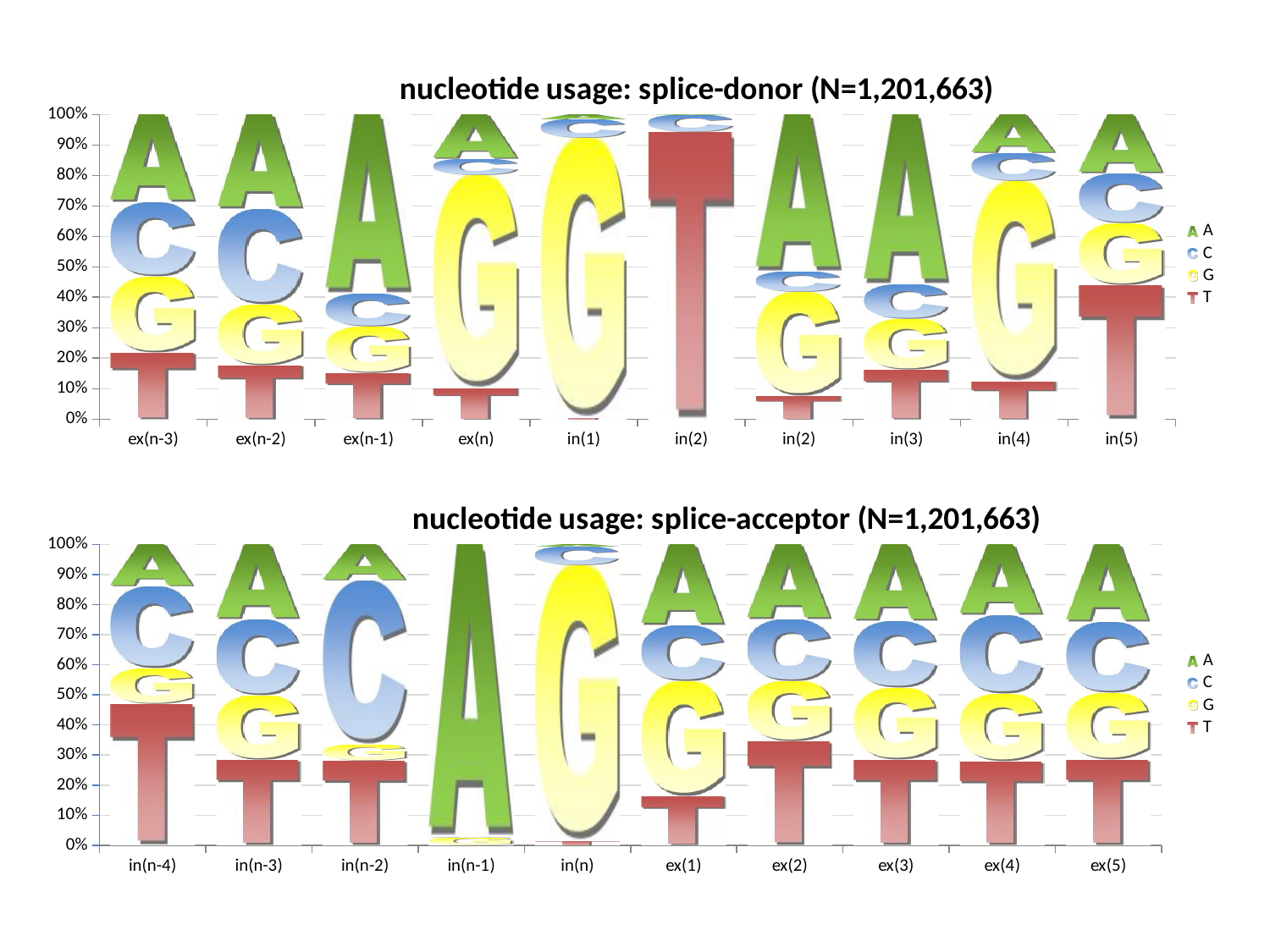

### Chart: nucleotide usage: splice-donor (N=1,201,663)

| Category |  |  |  |  |
|---|---|---|---|---|
| ex(n-3) | 0.21931939320757987 | 0.24855304690250096 | 0.24523015188118472 | 0.2868974080087346 |
| ex(n-2) | 0.17581884438482343 | 0.20018424466759818 | 0.31639569496605957 | 0.30760121598151896 |
| ex(n-1) | 0.1523754996201098 | 0.1513460928729603 | 0.11023057213212023 | 0.5860478353748099 |
| ex(n) | 0.10139448414405701 | 0.7005000570043348 | 0.052106955111374816 | 0.14599850374023338 |
| in(1) | 0.005113746532929782 | 0.9199243049007917 | 0.06031141842596469 | 0.014650530140313884 |
| in(2) | 0.9428358866004863 | 0.000351179989730898 | 0.05637853541300681 | 0.0004343979967761344 |
| in(2) | 0.07652727927879946 | 0.3418737200030291 | 0.06603681731067695 | 0.5155621834074944 |
| in(3) | 0.16361658801178033 | 0.16639606944709126 | 0.11502559369806675 | 0.5549617488430616 |
| in(4) | 0.12297124901074595 | 0.6598905017463299 | 0.09242524734472143 | 0.12471300189820275 |
| in(5) | 0.4395483592321641 | 0.20362697361905957 | 0.16443046012068274 | 0.1923942070280936 |

### Chart: nucleotide usage: splice-acceptor (N=1,201,663)

| Category |  |  |  |  |
|---|---|---|---|---|
| in(n-4) | 0.47153736114035305 | 0.11836846104107392 | 0.27154285352881796 | 0.13855132428975508 |
| in(n-3) | 0.28627410513596585 | 0.21252048203198404 | 0.25358107888817416 | 0.24762433394387615 |
| in(n-2) | 0.2834588399576255 | 0.05152858996241042 | 0.5461955639809164 | 0.11881700609904769 |
| in(n-1) | 0.0001947301364858534 | 0.027682470043597918 | 0.00023800350014937632 | 0.971884796319767 |
| in(n) | 0.015787288116551813 | 0.9150019597840658 | 0.06402460590032313 | 0.005186146199059139 |
| ex(1) | 0.16412505003482675 | 0.3820031073603831 | 0.18569931836130432 | 0.2681725242434859 |
| ex(2) | 0.3476956517759138 | 0.2001309851430892 | 0.2042020100477422 | 0.24797135303325474 |
| ex(3) | 0.2847994820511241 | 0.2387333220711631 | 0.22357849080815503 | 0.2528887050695579 |
| ex(4) | 0.2796358047139672 | 0.2257238510297812 | 0.25922825284626383 | 0.23541209140998767 |
| ex(5) | 0.28522805478740715 | 0.22338209631152828 | 0.23605287006423598 | 0.2553369788368287 |